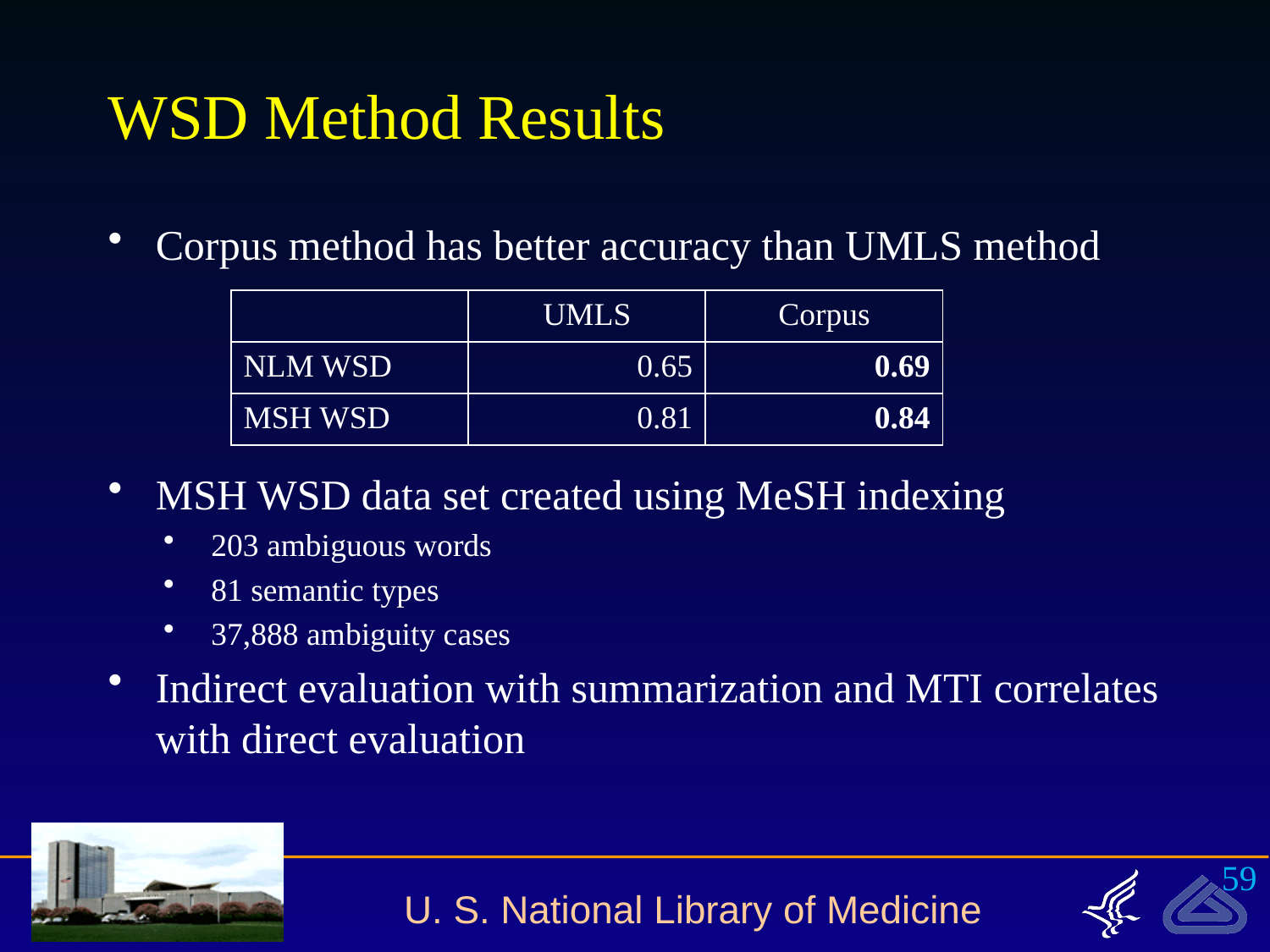

# WSD Method Results
Corpus method has better accuracy than UMLS method

MSH WSD data set created using MeSH indexing
203 ambiguous words
81 semantic types
37,888 ambiguity cases
Indirect evaluation with summarization and MTI correlates with direct evaluation

|  | UMLS | Corpus |
| --- | --- | --- |
| NLM WSD | 0.65 | 0.69 |
| MSH WSD | 0.81 | 0.84 |
59